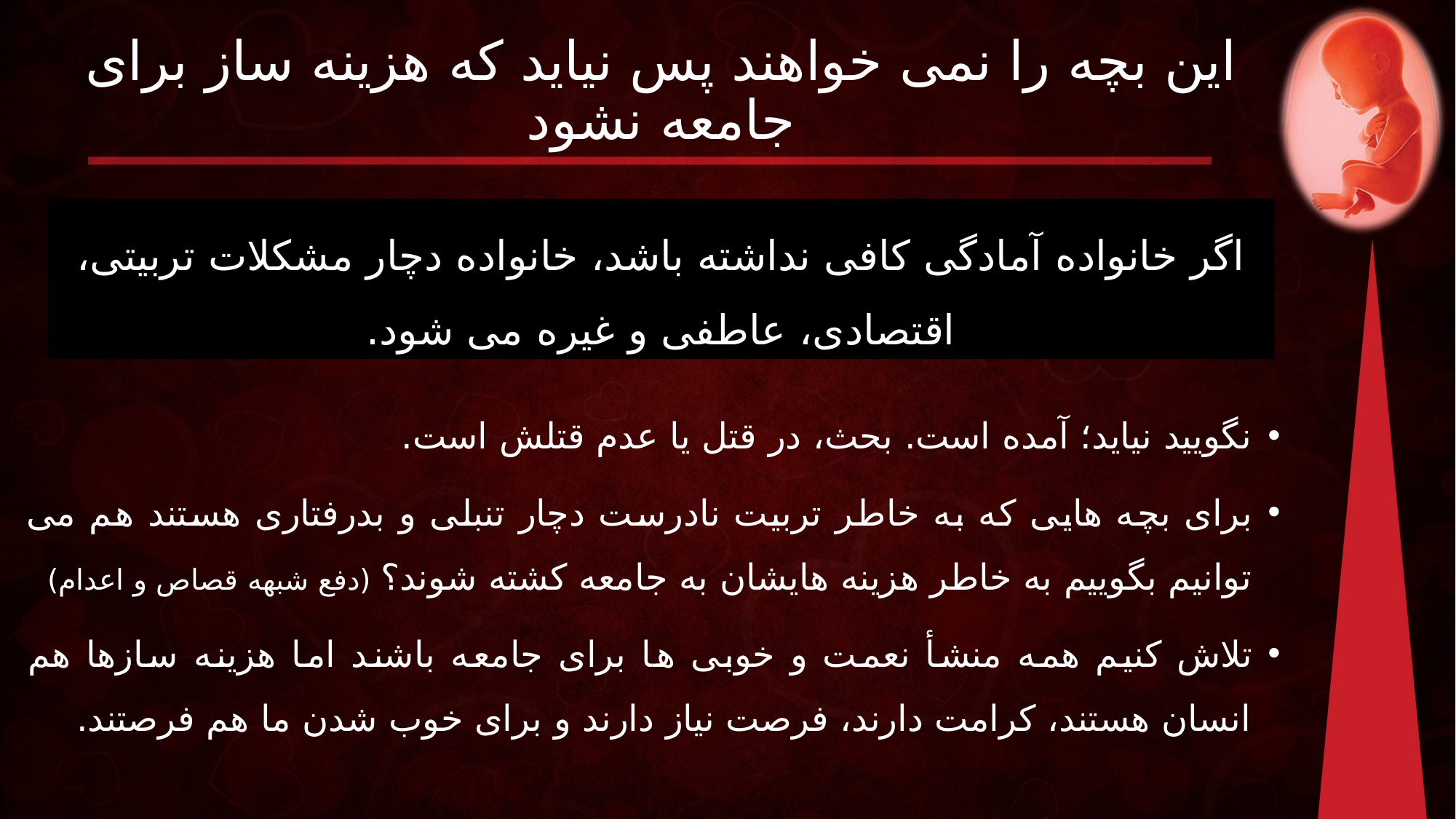

# این بچه را نمی خواهند پس نیاید که هزینه ساز برای جامعه نشود
اگر خانواده آمادگی کافی نداشته باشد، خانواده دچار مشکلات تربیتی، اقتصادی، عاطفی و غیره می شود.
نگویید نیاید؛ آمده است. بحث، در قتل یا عدم قتلش است.
برای بچه هایی که به خاطر تربیت نادرست دچار تنبلی و بدرفتاری هستند هم می توانیم بگوییم به خاطر هزینه هایشان به جامعه کشته شوند؟ (دفع شبهه قصاص و اعدام)
تلاش کنیم همه منشأ نعمت و خوبی ها برای جامعه باشند اما هزینه سازها هم انسان هستند، کرامت دارند، فرصت نیاز دارند و برای خوب شدن ما هم فرصتند.